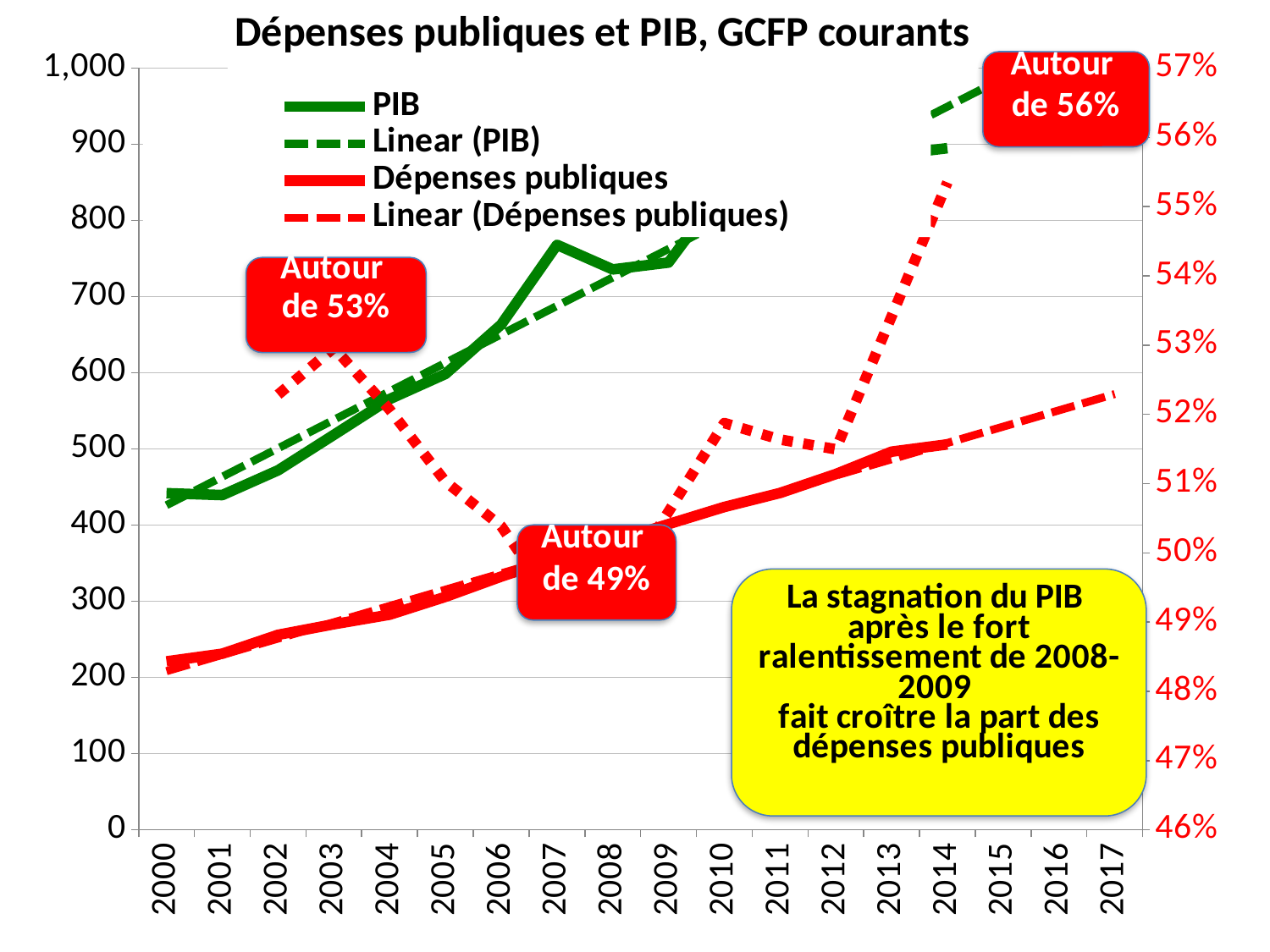

### Chart: Dépenses publiques et PIB, GCFP courants

| Category | PIB | Dépenses publiques | Dépenses publiques, % |
|---|---|---|---|
| 2000.0 | 441.871689654604 | 221.026 | 0.500204030207883 |
| 2001.0 | 439.382912209868 | 231.155 | 0.526090099492969 |
| 2002.0 | 472.0 | 255.948 | 0.542262711864407 |
| 2003.0 | 518.5 | 269.858 | 0.520459016393443 |
| 2004.0 | 565.5 | 282.376 | 0.499338638373121 |
| 2005.0 | 598.4 | 305.8219999999992 | 0.511066176470588 |
| 2006.0 | 663.3 | 332.394 | 0.501121664405247 |
| 2007.0 | 768.0 | 356.599 | 0.464321614583333 |
| 2008.0 | 735.7 | 378.619523782802 | 0.514638471908117 |
| 2009.0 | 744.715 | 401.274 | 0.538828947986814 |
| 2010.0 | 842.913 | 423.782884914 | 0.502759934790423 |
| 2011.0 | 871.1759820064495 | 442.126 | 0.507504808594146 |
| 2012.0 | 873.618326131599 | 467.044 | 0.534608748500139 |
| 2013.0 | 885.9965287931672 | 496.466 | 0.560347567812987 |
| 2014.0 | 894.8564940810974 | 506.063 | 0.565524196725712 |
| 2015.0 | None | None | None |
| 2016.0 | None | None | None |
| 2017.0 | None | None | None |